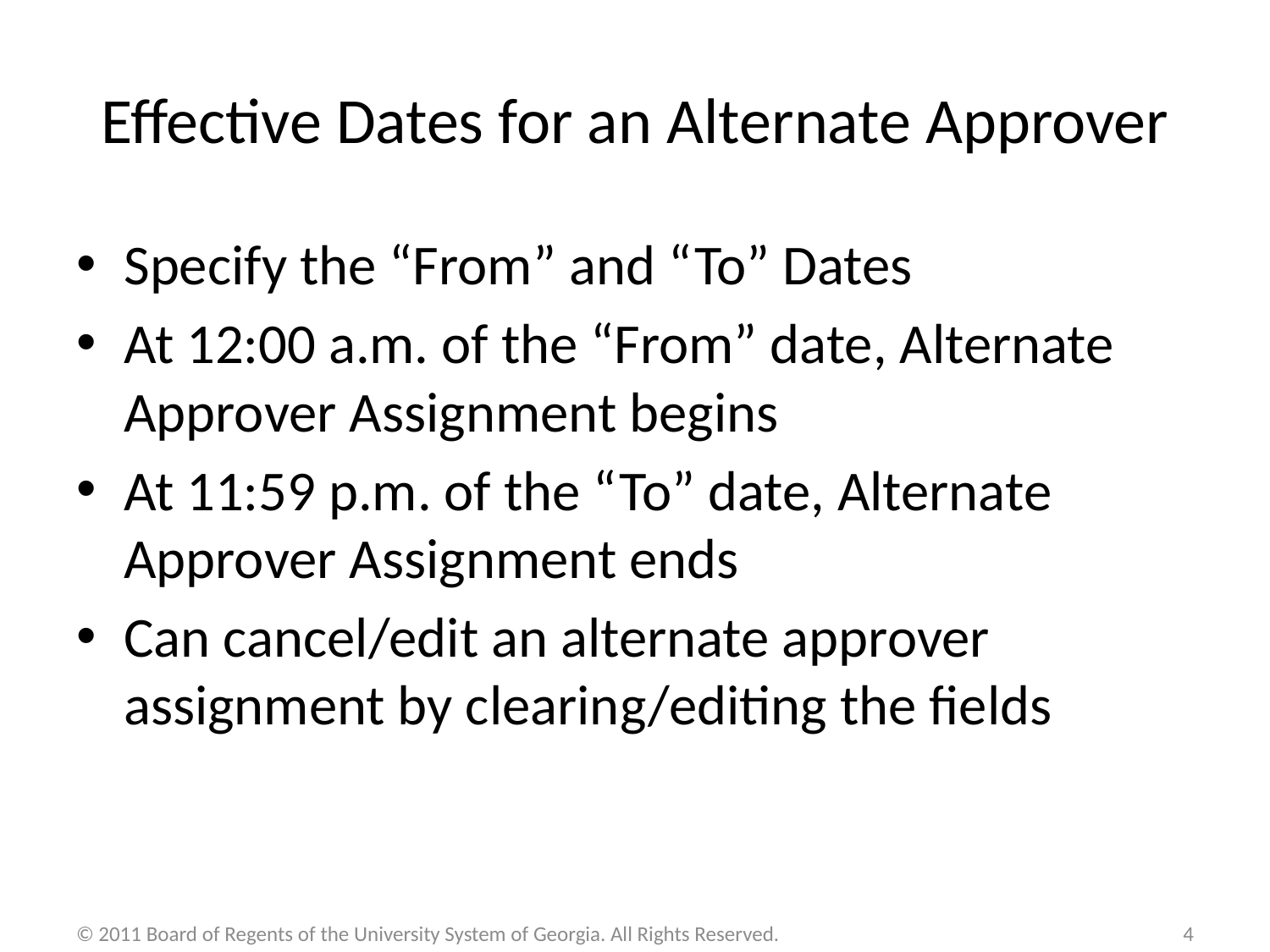

# Effective Dates for an Alternate Approver
Specify the “From” and “To” Dates
At 12:00 a.m. of the “From” date, Alternate Approver Assignment begins
At 11:59 p.m. of the “To” date, Alternate Approver Assignment ends
Can cancel/edit an alternate approver assignment by clearing/editing the fields
© 2011 Board of Regents of the University System of Georgia. All Rights Reserved.
4